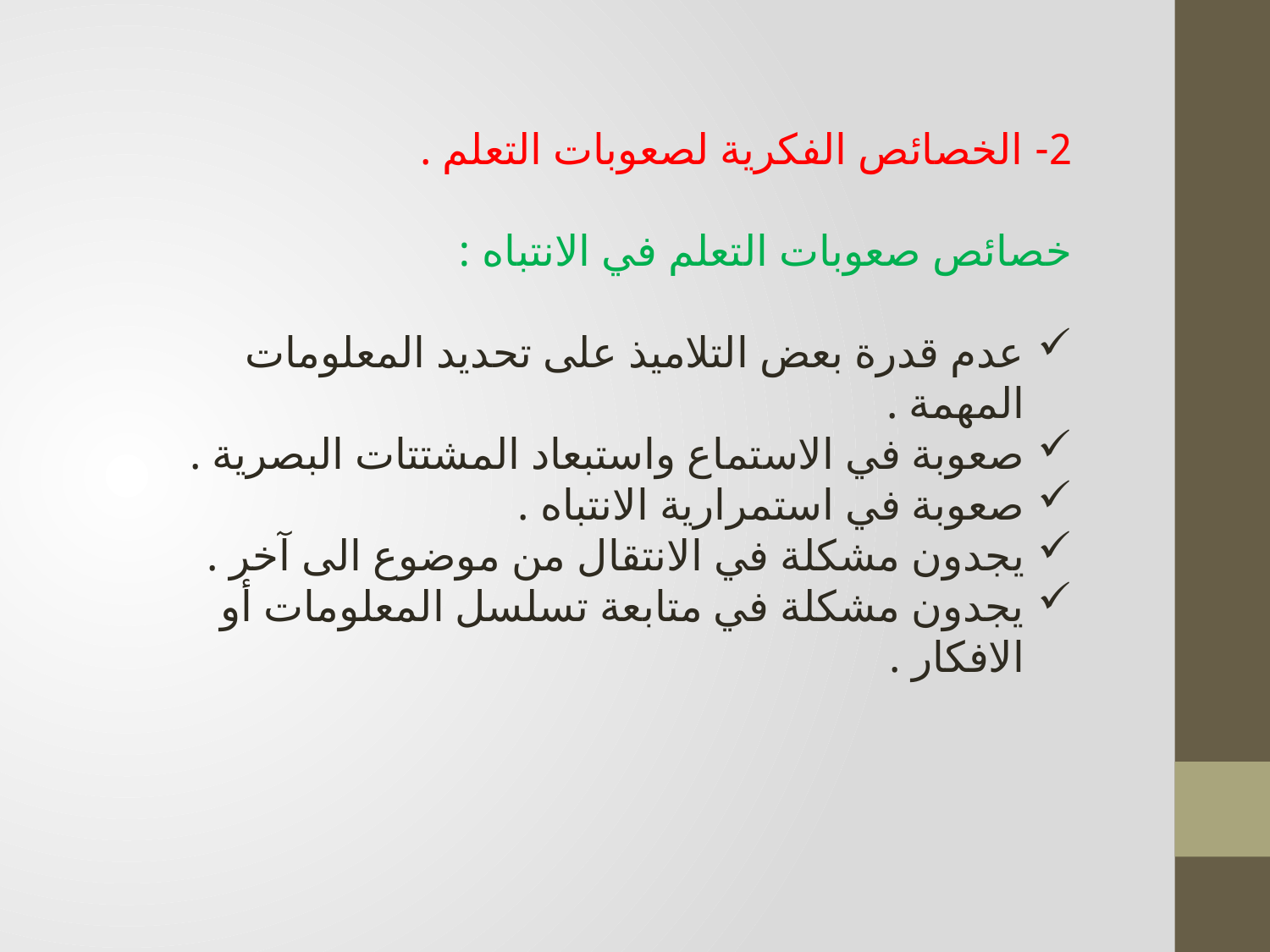

2- الخصائص الفكرية لصعوبات التعلم .

خصائص صعوبات التعلم في الانتباه :

عدم قدرة بعض التلاميذ على تحديد المعلومات المهمة .
صعوبة في الاستماع واستبعاد المشتتات البصرية .
صعوبة في استمرارية الانتباه .
يجدون مشكلة في الانتقال من موضوع الى آخر .
يجدون مشكلة في متابعة تسلسل المعلومات أو الافكار .